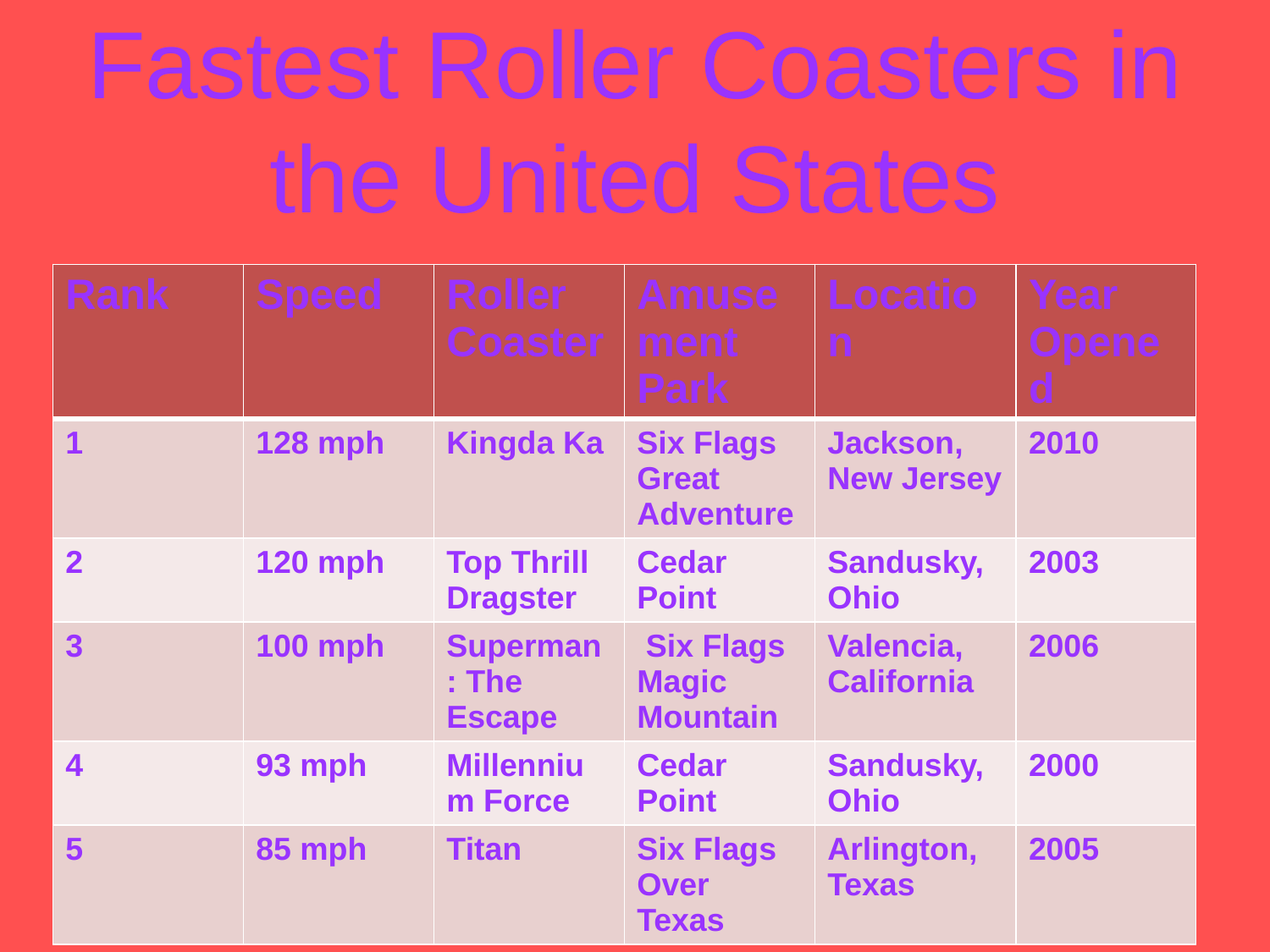

# Fastest Roller Coasters in the United States
| Rank | Speed | Roller Coaster | Amusement Park | Location | Year Opened |
| --- | --- | --- | --- | --- | --- |
| 1 | 128 mph | Kingda Ka | Six Flags Great Adventure | Jackson, New Jersey | 2010 |
| 2 | 120 mph | Top Thrill Dragster | Cedar Point | Sandusky, Ohio | 2003 |
| 3 | 100 mph | Superman: The Escape | Six Flags Magic Mountain | Valencia, California | 2006 |
| 4 | 93 mph | Millennium Force | Cedar Point | Sandusky, Ohio | 2000 |
| 5 | 85 mph | Titan | Six Flags Over Texas | Arlington, Texas | 2005 |